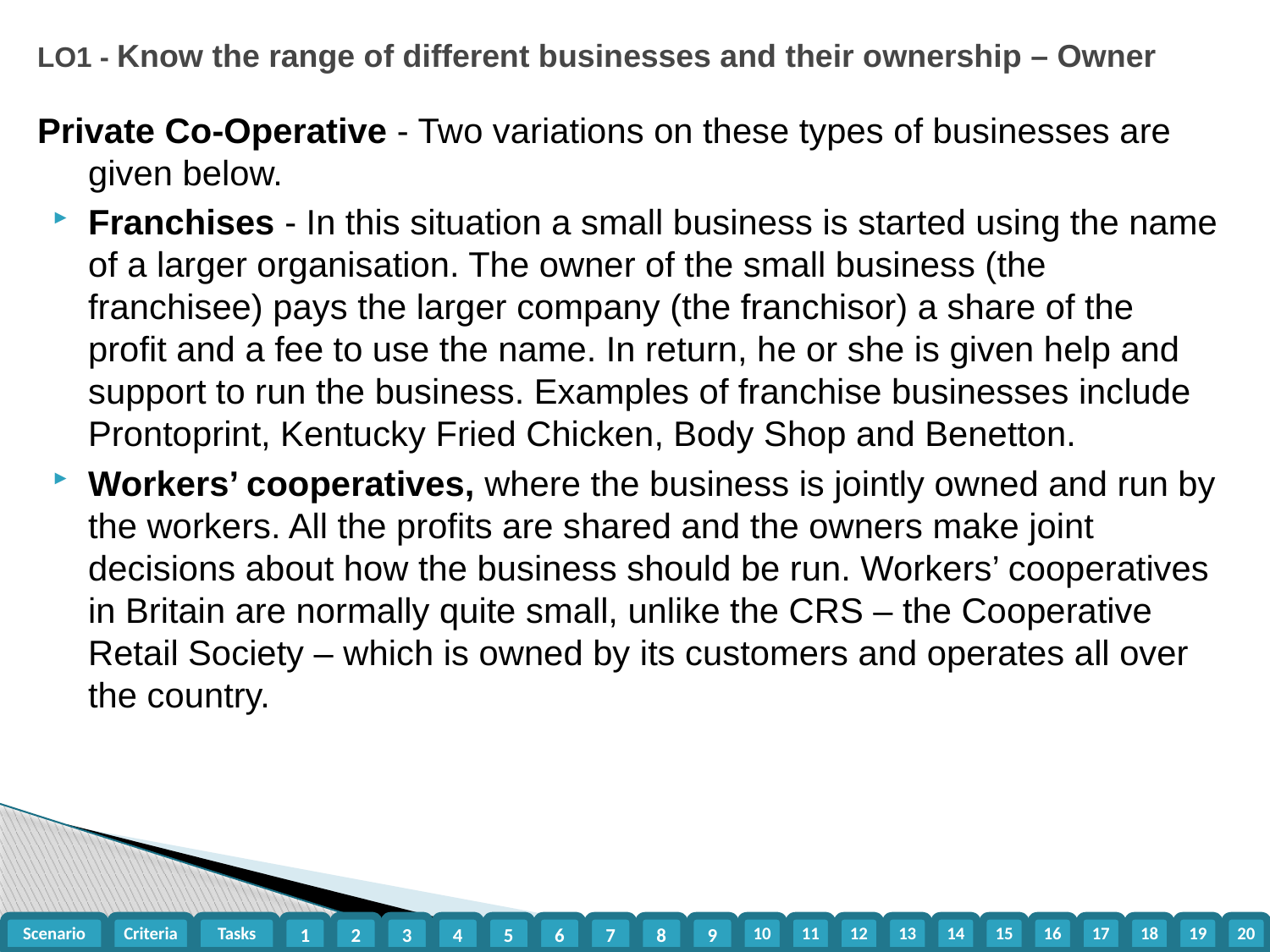

LO1 - Know the range of different businesses and their ownership – Owner
Private Co-Operative - Two variations on these types of businesses are given below.
Franchises - In this situation a small business is started using the name of a larger organisation. The owner of the small business (the franchisee) pays the larger company (the franchisor) a share of the profit and a fee to use the name. In return, he or she is given help and support to run the business. Examples of franchise businesses include Prontoprint, Kentucky Fried Chicken, Body Shop and Benetton.
Workers’ cooperatives, where the business is jointly owned and run by the workers. All the profits are shared and the owners make joint decisions about how the business should be run. Workers’ cooperatives in Britain are normally quite small, unlike the CRS – the Cooperative Retail Society – which is owned by its customers and operates all over the country.